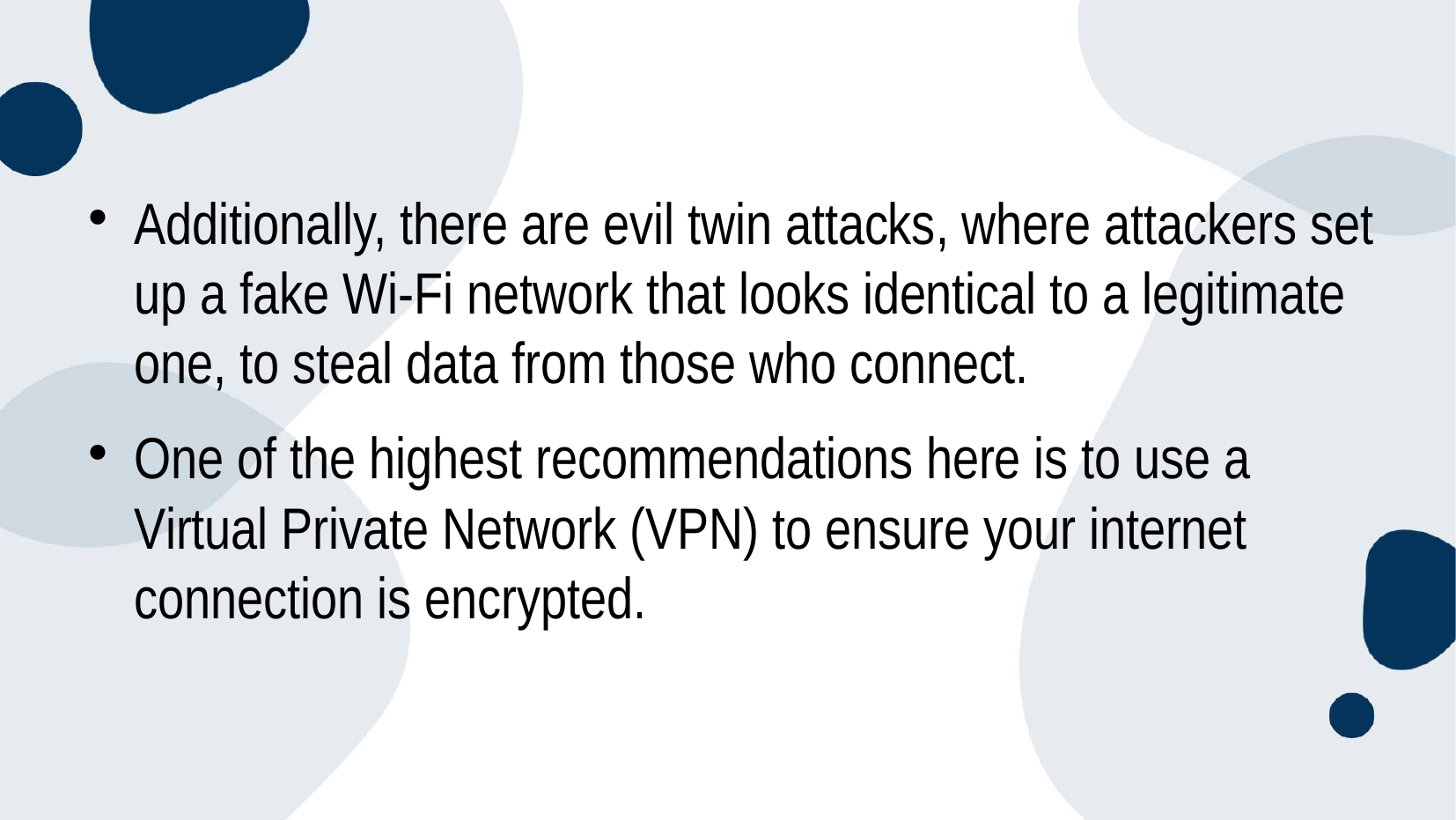

#
Additionally, there are evil twin attacks, where attackers set up a fake Wi-Fi network that looks identical to a legitimate one, to steal data from those who connect.
One of the highest recommendations here is to use a Virtual Private Network (VPN) to ensure your internet connection is encrypted.